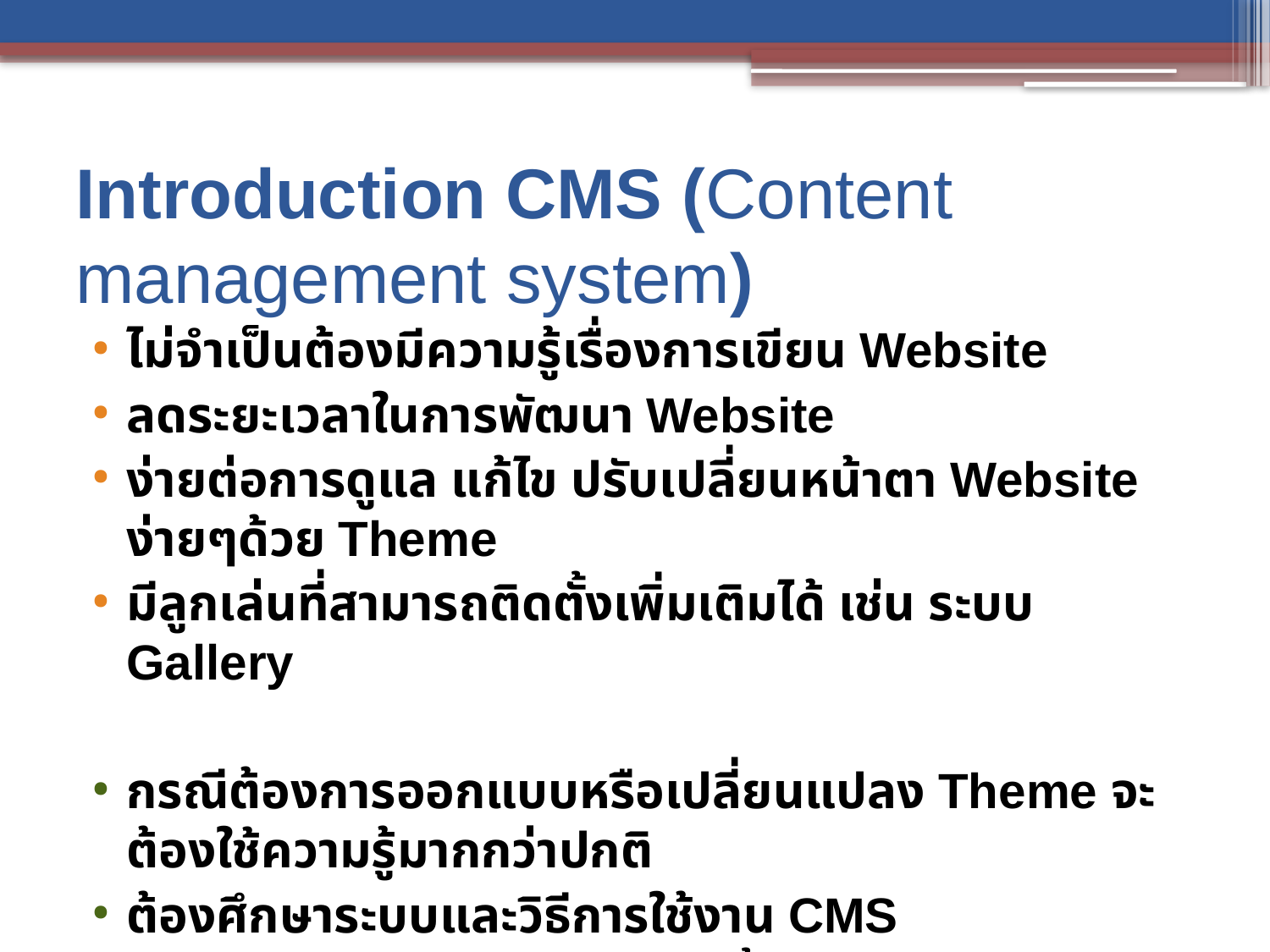

# Introduction CMS (Content management system)
ไม่จำเป็นต้องมีความรู้เรื่องการเขียน Website
ลดระยะเวลาในการพัฒนา Website
ง่ายต่อการดูแล แก้ไข ปรับเปลี่ยนหน้าตา Website ง่ายๆด้วย Theme
มีลูกเล่นที่สามารถติดตั้งเพิ่มเติมได้ เช่น ระบบ Gallery

กรณีต้องการออกแบบหรือเปลี่ยนแปลง Theme จะต้องใช้ความรู้มากกว่าปกติ
ต้องศึกษาระบบและวิธีการใช้งาน CMS
อาจจะมีความยุ่งยากในการติดตั้ง CMS ลงใน Server